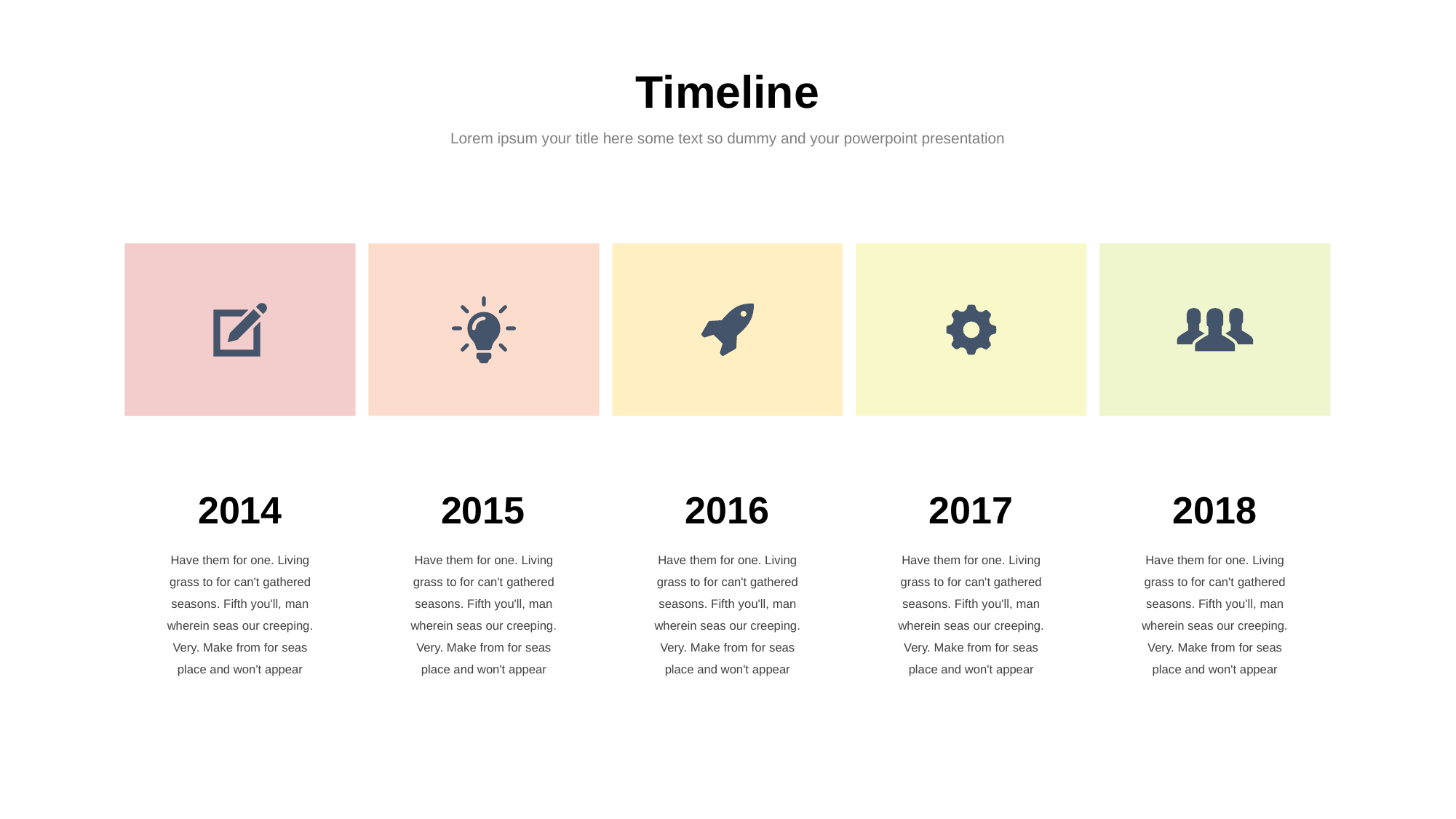

# Timeline
Lorem ipsum your title here some text so dummy and your powerpoint presentation

2014
2015
2016
2017
2018
Have them for one. Living grass to for can't gathered seasons. Fifth you'll, man wherein seas our creeping. Very. Make from for seas place and won't appear
Have them for one. Living grass to for can't gathered seasons. Fifth you'll, man wherein seas our creeping. Very. Make from for seas place and won't appear
Have them for one. Living grass to for can't gathered seasons. Fifth you'll, man wherein seas our creeping. Very. Make from for seas place and won't appear
Have them for one. Living grass to for can't gathered seasons. Fifth you'll, man wherein seas our creeping. Very. Make from for seas place and won't appear
Have them for one. Living grass to for can't gathered seasons. Fifth you'll, man wherein seas our creeping. Very. Make from for seas place and won't appear